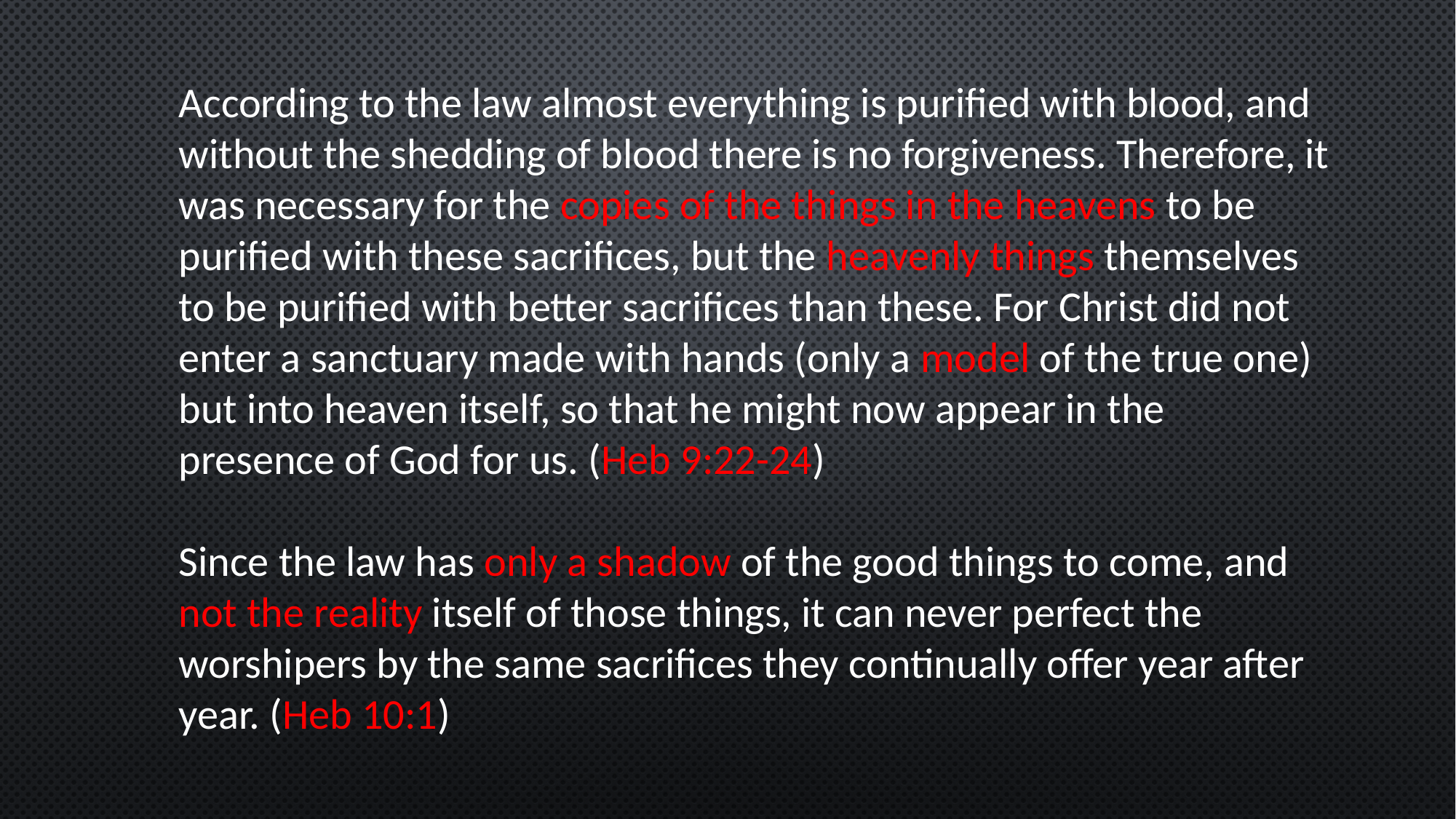

According to the law almost everything is purified with blood, and without the shedding of blood there is no forgiveness. Therefore, it was necessary for the copies of the things in the heavens to be purified with these sacrifices, but the heavenly things themselves to be purified with better sacrifices than these. For Christ did not enter a sanctuary made with hands (only a model of the true one) but into heaven itself, so that he might now appear in the presence of God for us. (Heb 9:22-24)

Since the law has only a shadow of the good things to come, and not the reality itself of those things, it can never perfect the worshipers by the same sacrifices they continually offer year after year. (Heb 10:1)